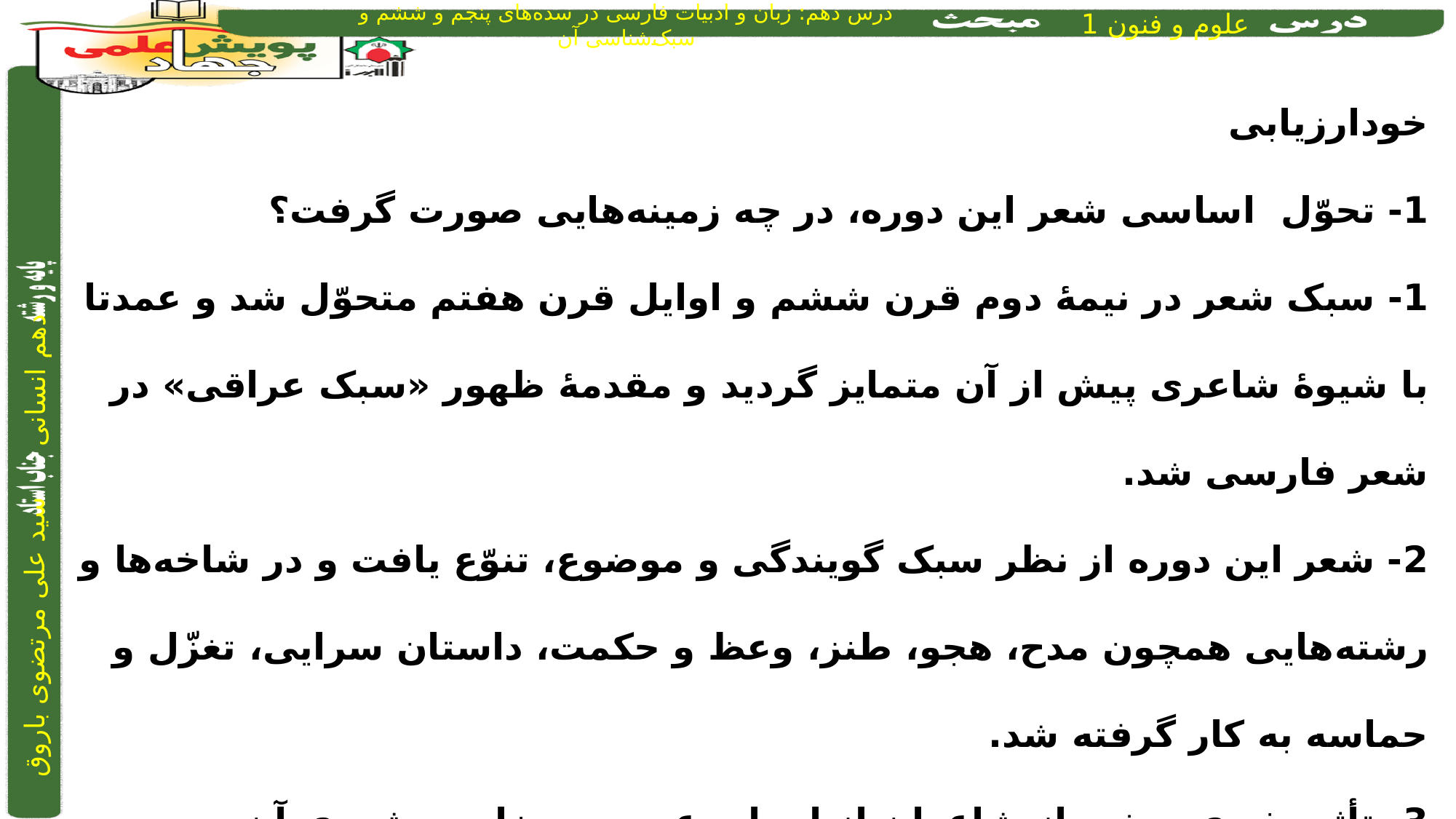

خودارزیابی
1- تحوّل  اساسی شعر این دوره، در چه زمینه‌هایی صورت گرفت؟
1- سبک شعر در نیمۀ دوم قرن ششم و اوایل قرن هفتم متحوّل شد و عمدتا با شیوۀ شاعری پیش از آن متمایز گردید و مقدمۀ ظهور «سبک عراقی» در شعر فارسی شد.
2- شعر این دوره از نظر سبک گویندگی و موضوع، تنوّع یافت و در شاخه‌ها و رشته‌هایی همچون مدح، هجو، طنز، وعظ و حکمت، داستان سرایی، تغزّل و حماسه به کار گرفته شد.
3- تأثیرپذیری برخی از شاعران از ادبیات عرب و مضامین شعری آن
4- برخی از شاعران از مدح شاهان و انتساب به دربارها پرهیز می‌کردند.